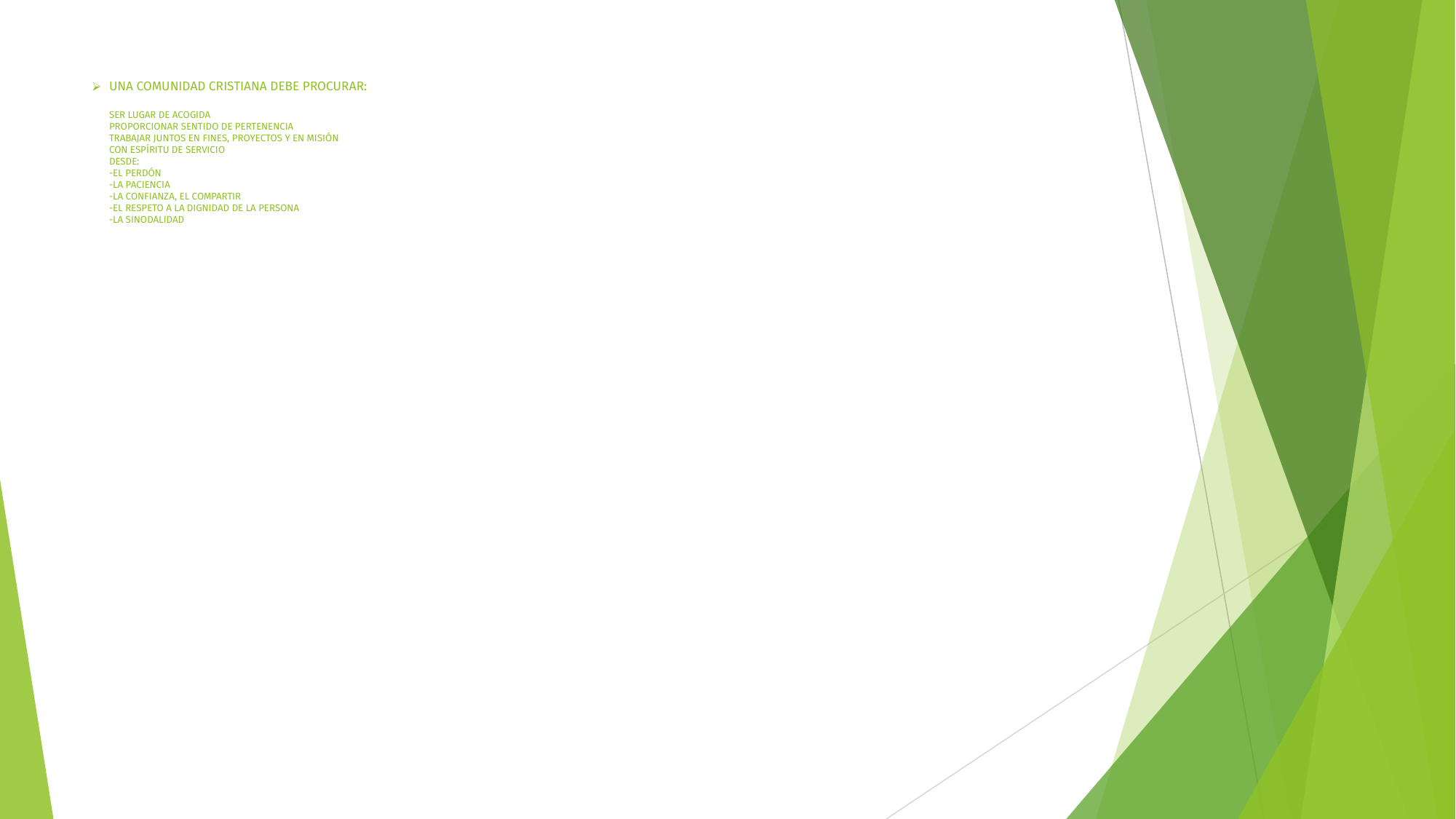

# UNA COMUNIDAD CRISTIANA DEBE PROCURAR: SER LUGAR DE ACOGIDA PROPORCIONAR SENTIDO DE PERTENENCIA TRABAJAR JUNTOS EN FINES, PROYECTOS Y EN MISIÓN CON ESPÍRITU DE SERVICIO DESDE: -EL PERDÓN -LA PACIENCIA -LA CONFIANZA, EL COMPARTIR -EL RESPETO A LA DIGNIDAD DE LA PERSONA -LA SINODALIDAD